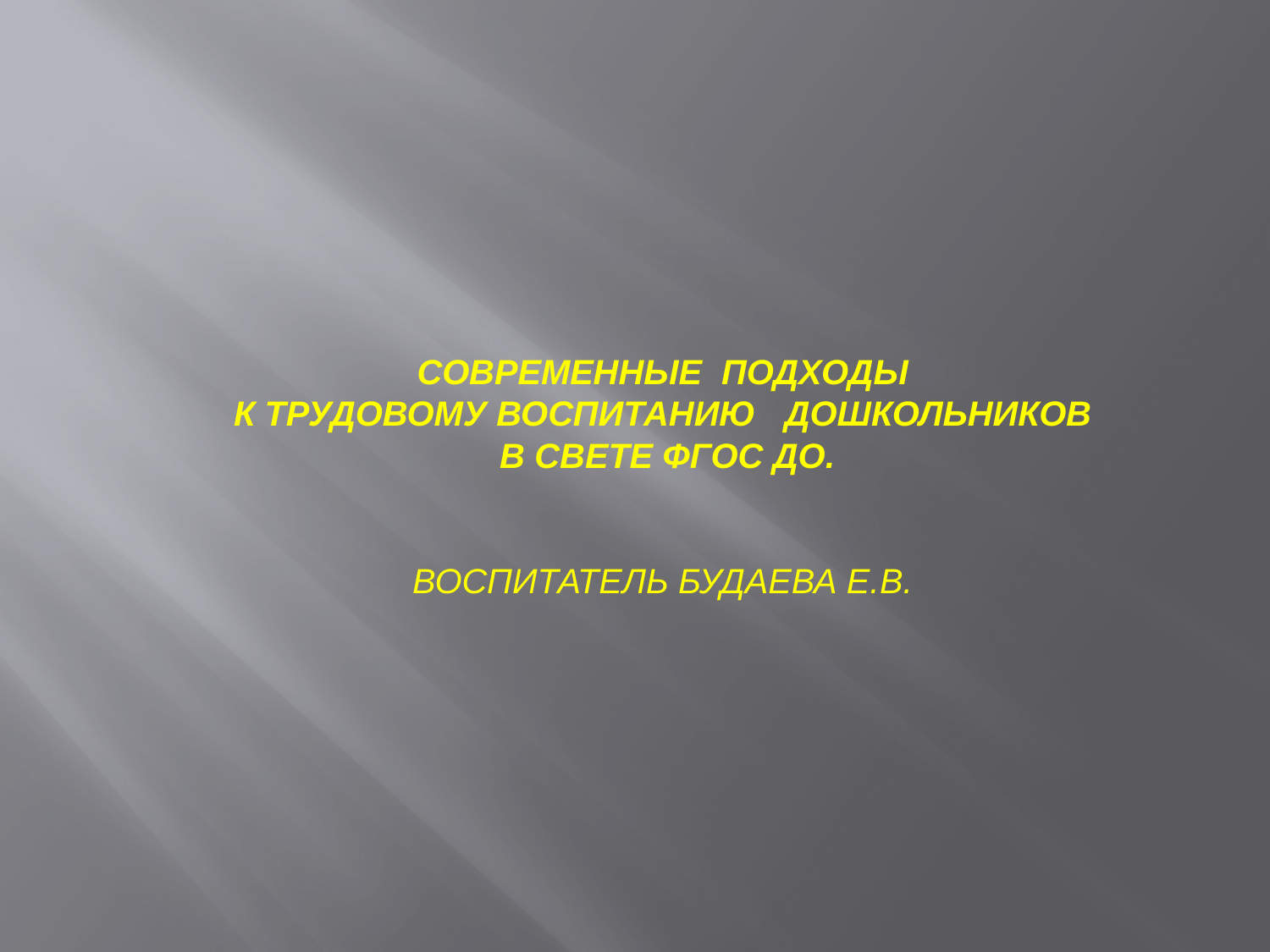

# Современные  подходы к трудовому воспитанию   дошкольников в свете ФГОС ДО. Воспитатель Будаева Е.В.